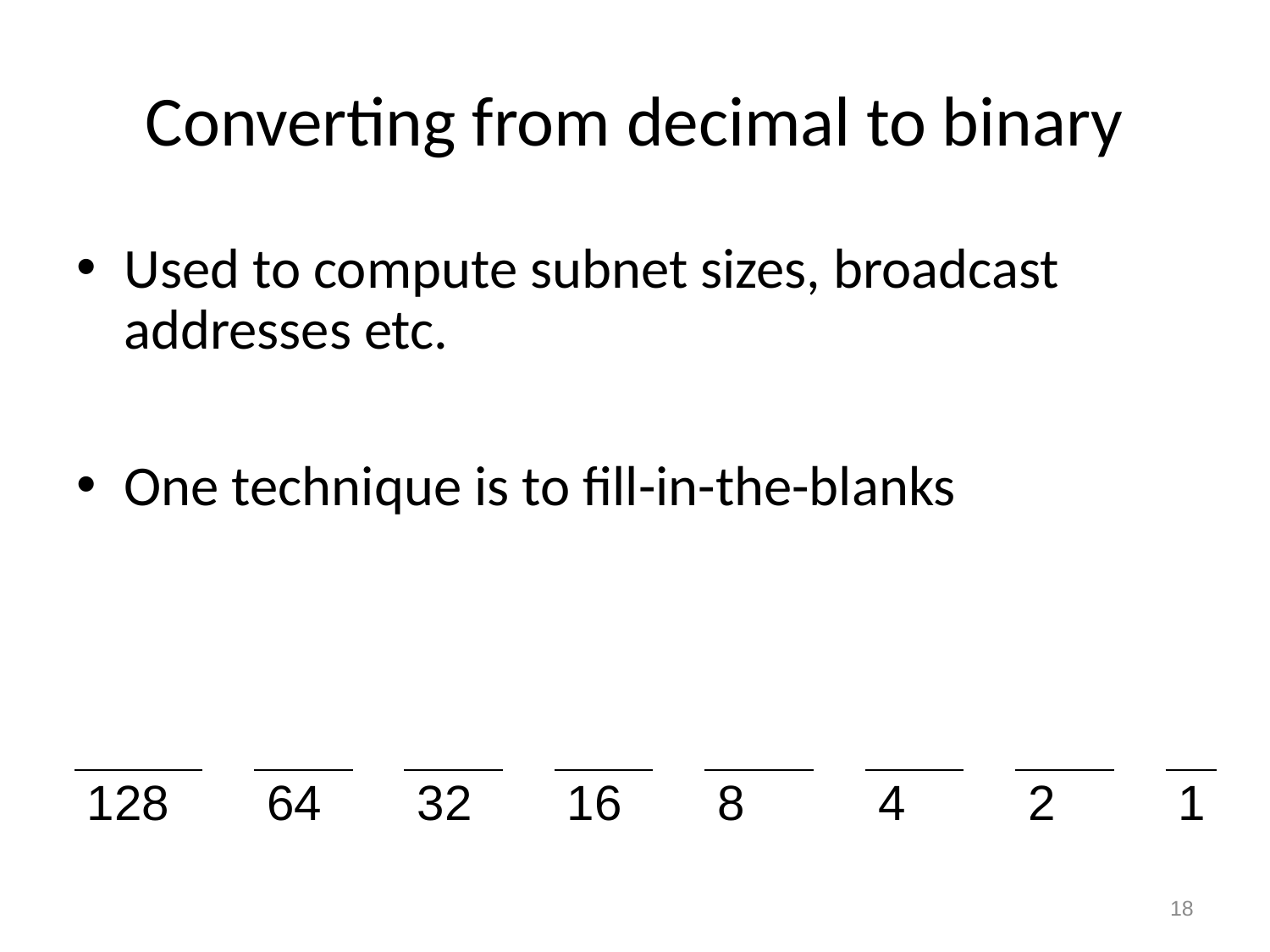

# Converting from decimal to binary
Used to compute subnet sizes, broadcast addresses etc.

One technique is to fill-in-the-blanks

| 128 |  | 64 |  | 32 |  | 16 |  | 8 |  | 4 |  | 2 |  | 1 |
| --- | --- | --- | --- | --- | --- | --- | --- | --- | --- | --- | --- | --- | --- | --- |
18